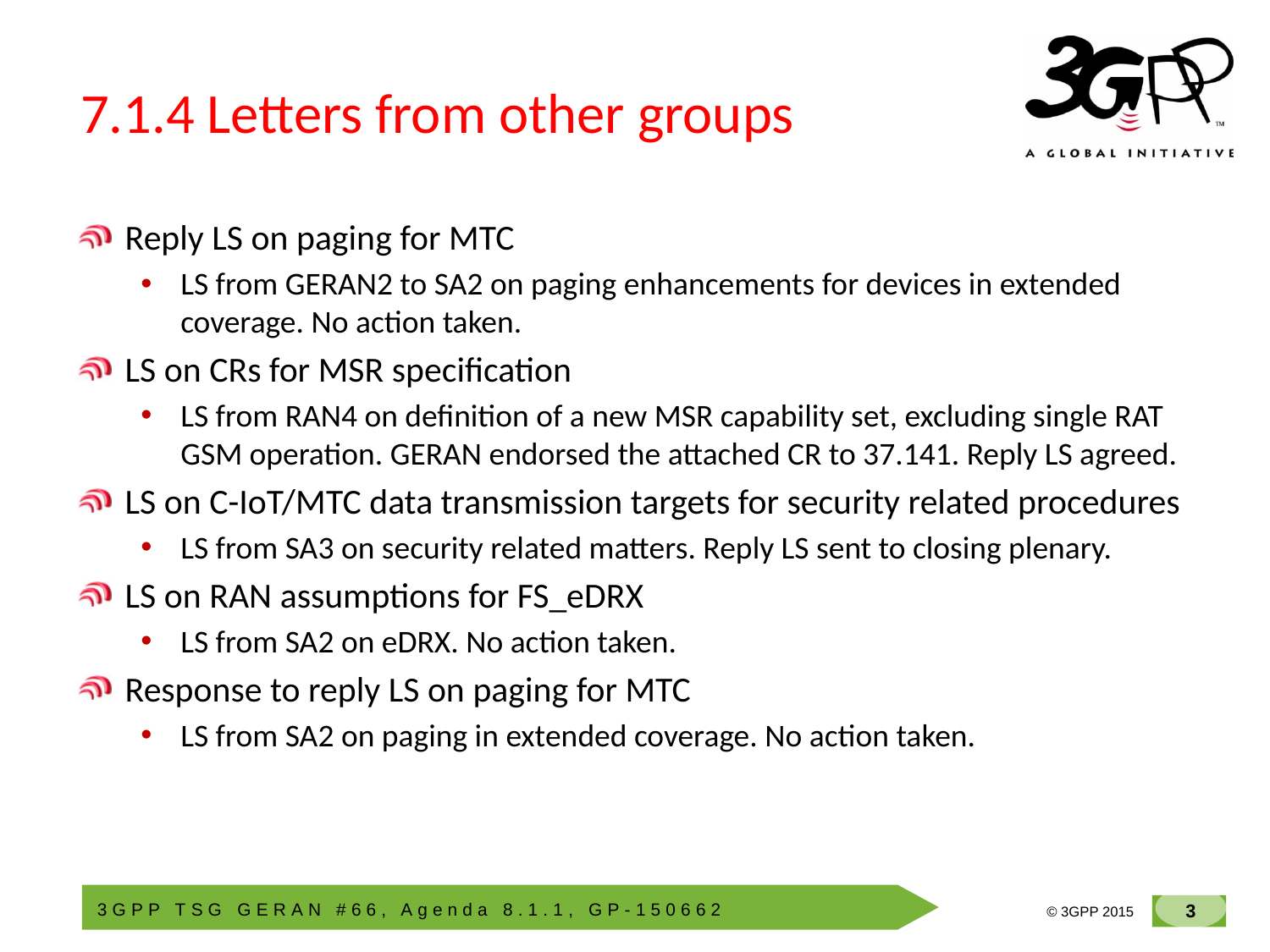

# 7.1.4 Letters from other groups
Reply LS on paging for MTC
LS from GERAN2 to SA2 on paging enhancements for devices in extended coverage. No action taken.
LS on CRs for MSR specification
LS from RAN4 on definition of a new MSR capability set, excluding single RAT GSM operation. GERAN endorsed the attached CR to 37.141. Reply LS agreed.
LS on C-IoT/MTC data transmission targets for security related procedures
LS from SA3 on security related matters. Reply LS sent to closing plenary.
LS on RAN assumptions for FS_eDRX
LS from SA2 on eDRX. No action taken.
Response to reply LS on paging for MTC
LS from SA2 on paging in extended coverage. No action taken.